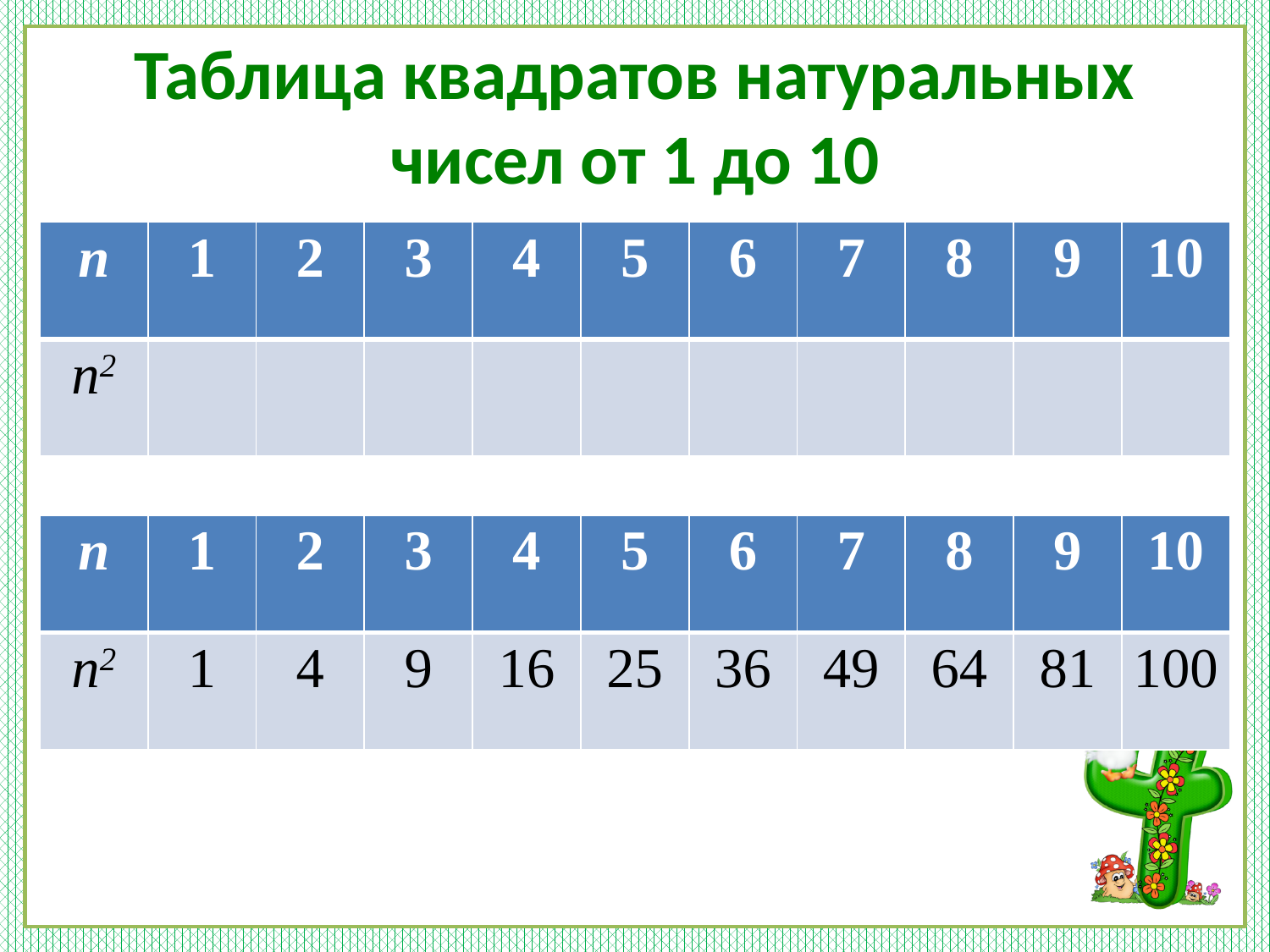

# Таблица квадратов натуральных чисел от 1 до 10
| n | 1 | 2 | 3 | 4 | 5 | 6 | 7 | 8 | 9 | 10 |
| --- | --- | --- | --- | --- | --- | --- | --- | --- | --- | --- |
| n2 |  |  |  |  |  |  |  |  |  |  |
| n | 1 | 2 | 3 | 4 | 5 | 6 | 7 | 8 | 9 | 10 |
| --- | --- | --- | --- | --- | --- | --- | --- | --- | --- | --- |
| n2 | 1 | 4 | 9 | 16 | 25 | 36 | 49 | 64 | 81 | 100 |